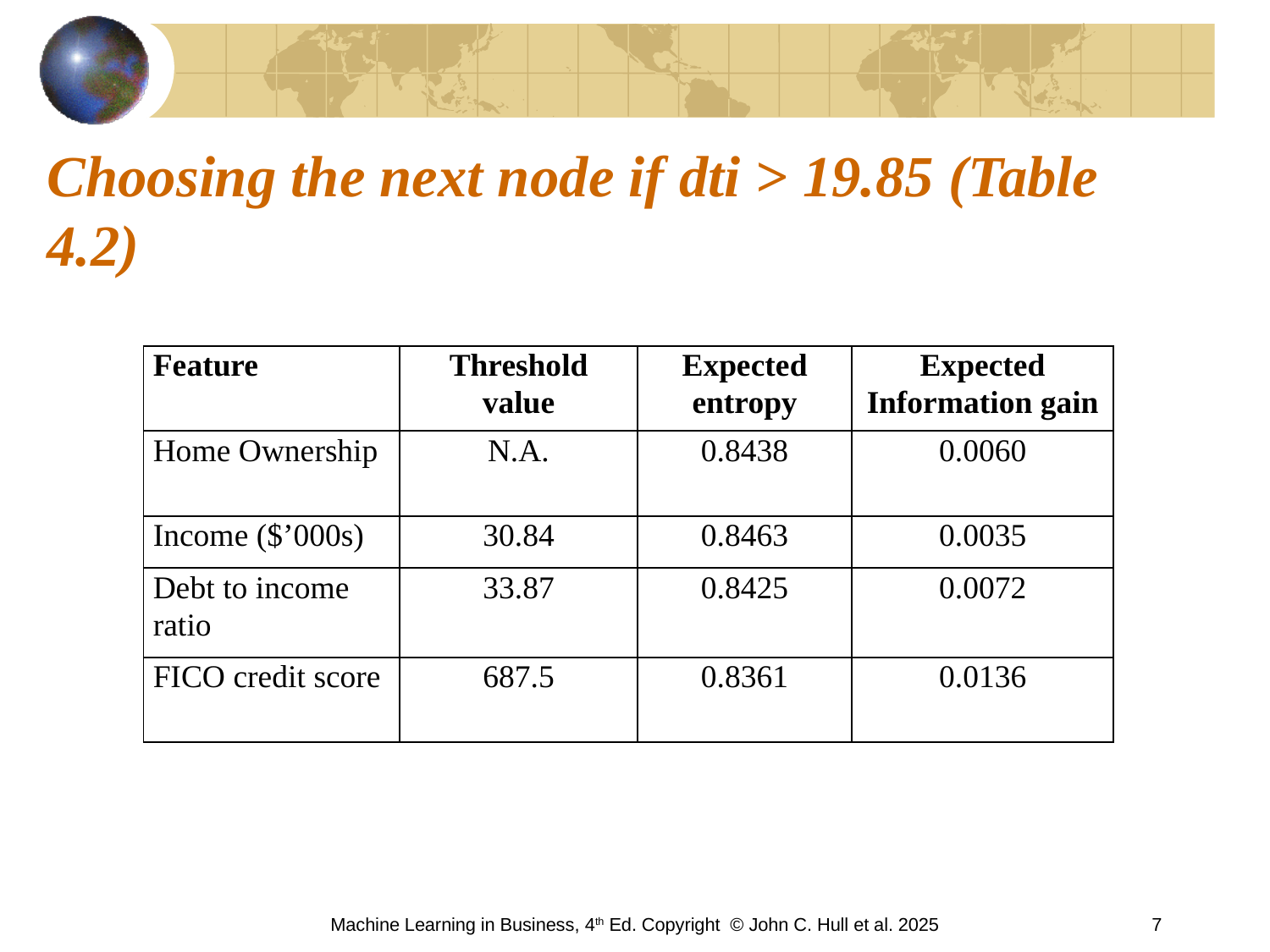

# Choosing the next node if dti > 19.85 (Table 4.2)
| Feature | Threshold value | Expected entropy | Expected Information gain |
| --- | --- | --- | --- |
| Home Ownership | N.A. | 0.8438 | 0.0060 |
| Income ($’000s) | 30.84 | 0.8463 | 0.0035 |
| Debt to income ratio | 33.87 | 0.8425 | 0.0072 |
| FICO credit score | 687.5 | 0.8361 | 0.0136 |
Machine Learning in Business, 4th Ed. Copyright  © John C. Hull et al. 2025
7